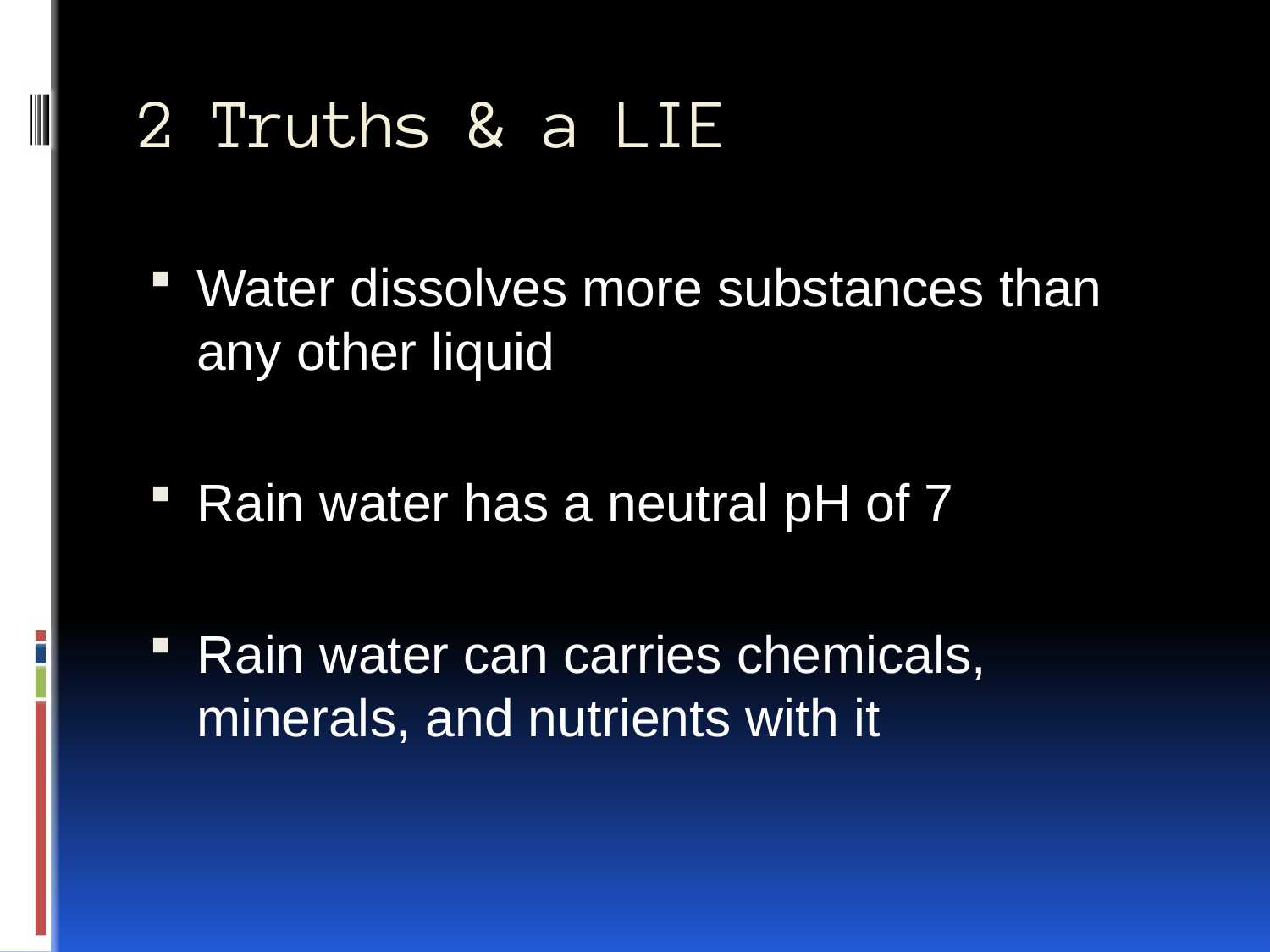

# 2 Truths & a LIE
Water dissolves more substances than any other liquid

Rain water has a neutral pH of 7

Rain water can carries chemicals, minerals, and nutrients with it